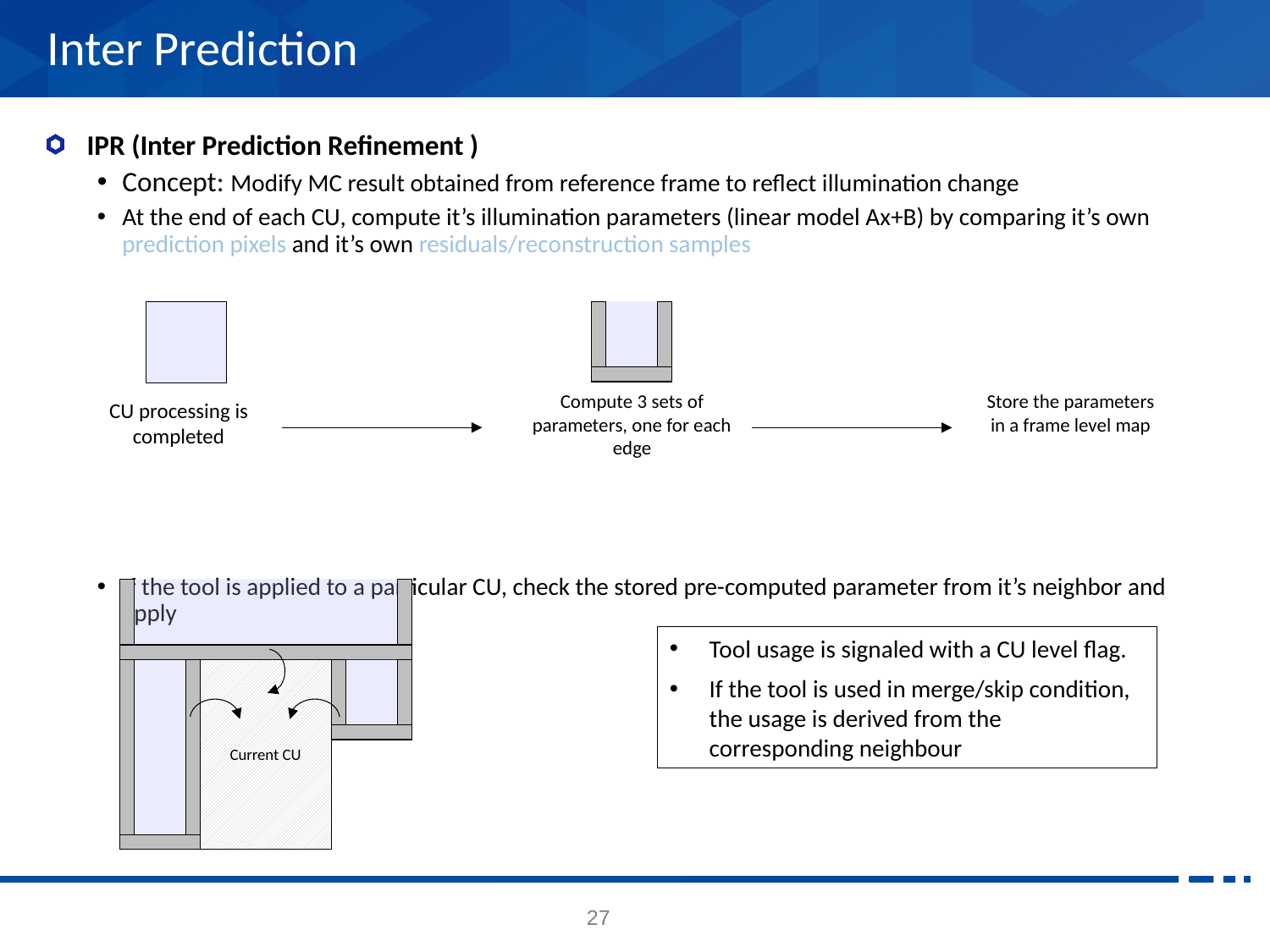

# Inter Prediction
IPR (Inter Prediction Refinement )
Concept: Modify MC result obtained from reference frame to reflect illumination change
At the end of each CU, compute it’s illumination parameters (linear model Ax+B) by comparing it’s own prediction pixels and it’s own residuals/reconstruction samples

If the tool is applied to a particular CU, check the stored pre-computed parameter from it’s neighbor and apply

Compute 3 sets of parameters, one for each edge
Store the parameters in a frame level map
CU processing is completed

Current CU

Tool usage is signaled with a CU level flag.
If the tool is used in merge/skip condition, the usage is derived from the corresponding neighbour